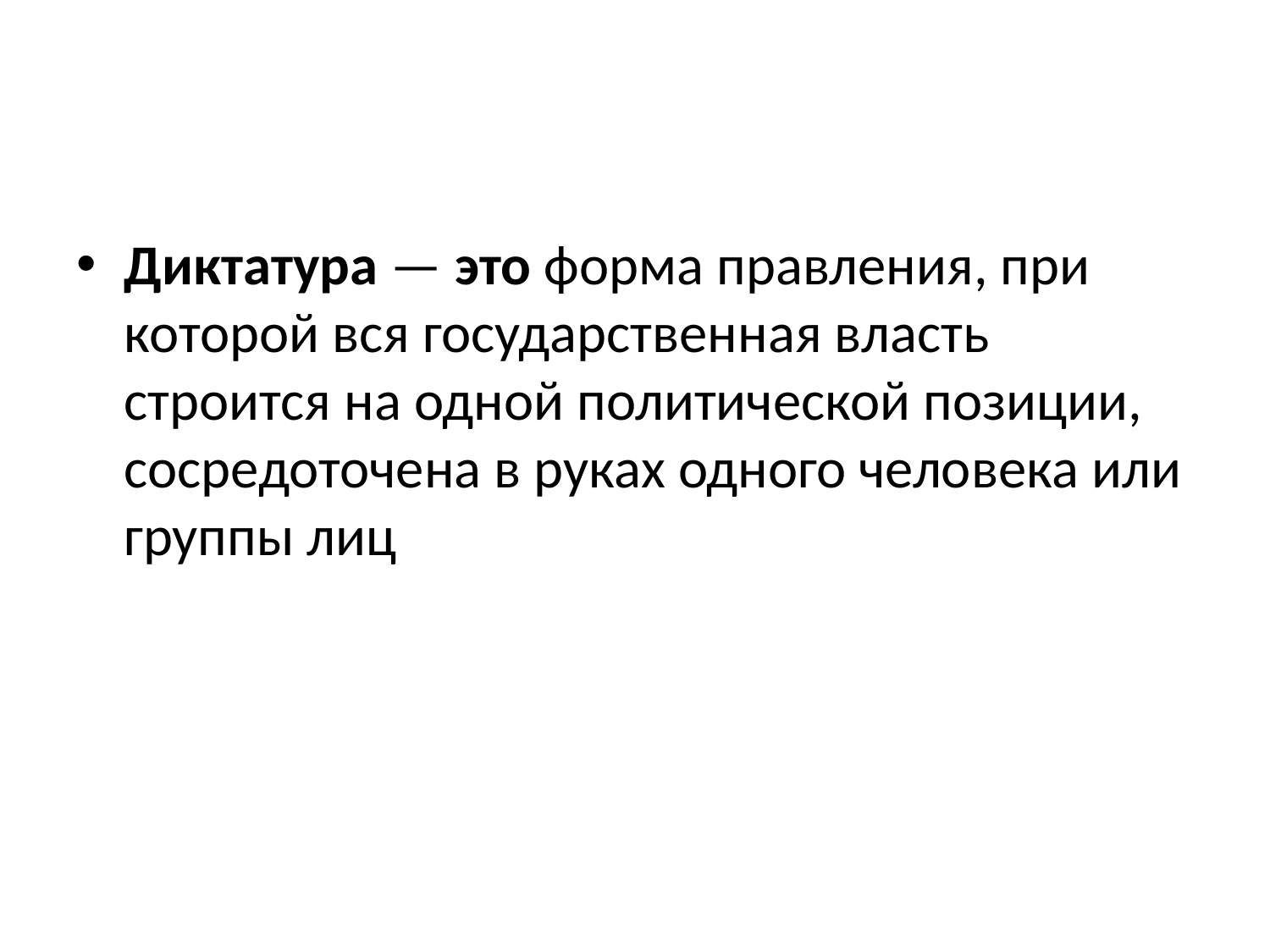

Диктатура — это форма правления, при которой вся государственная власть строится на одной политической позиции, сосредоточена в руках одного человека или группы лиц